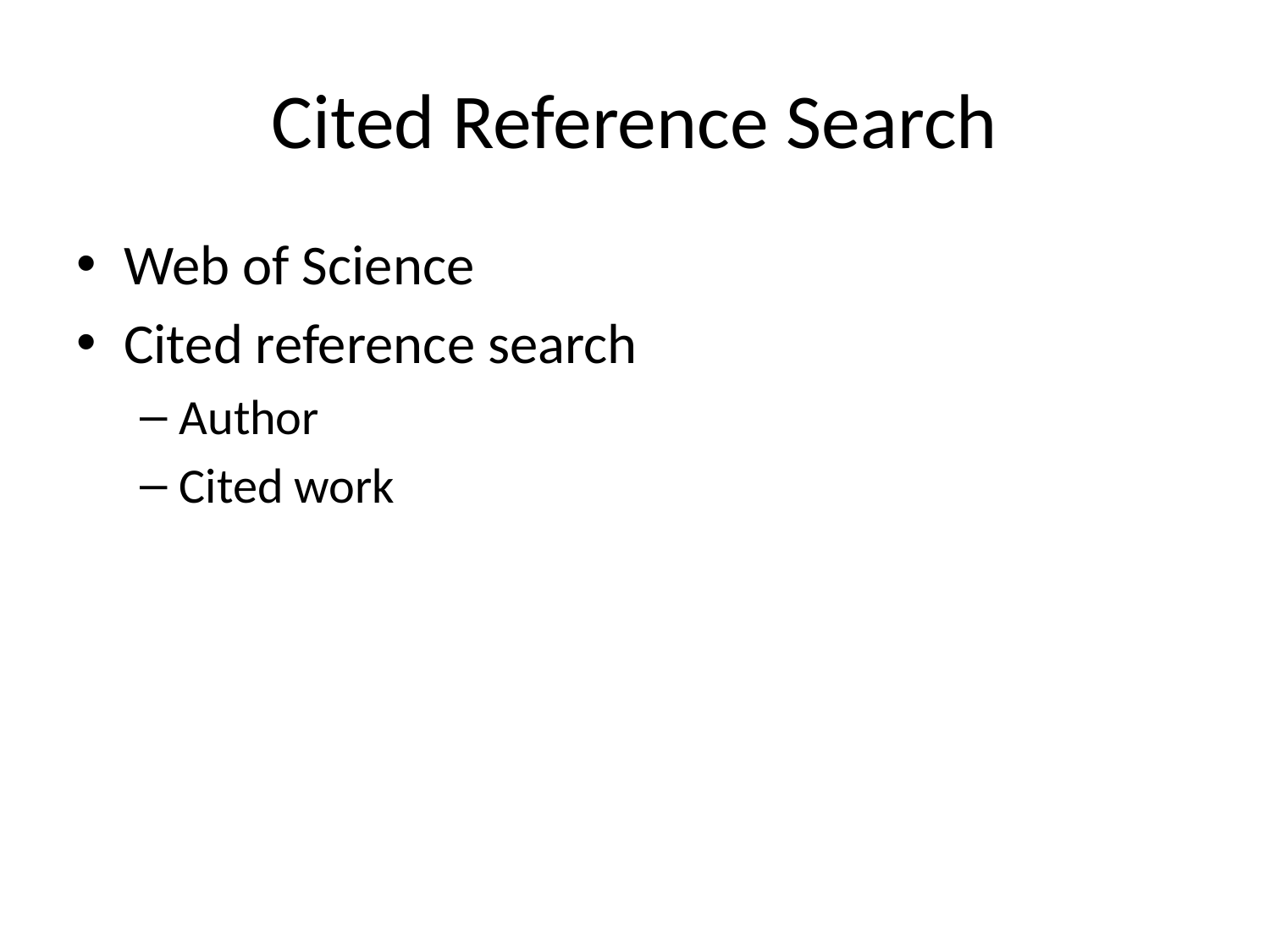

# Cited Reference Search
Web of Science
Cited reference search
Author
Cited work